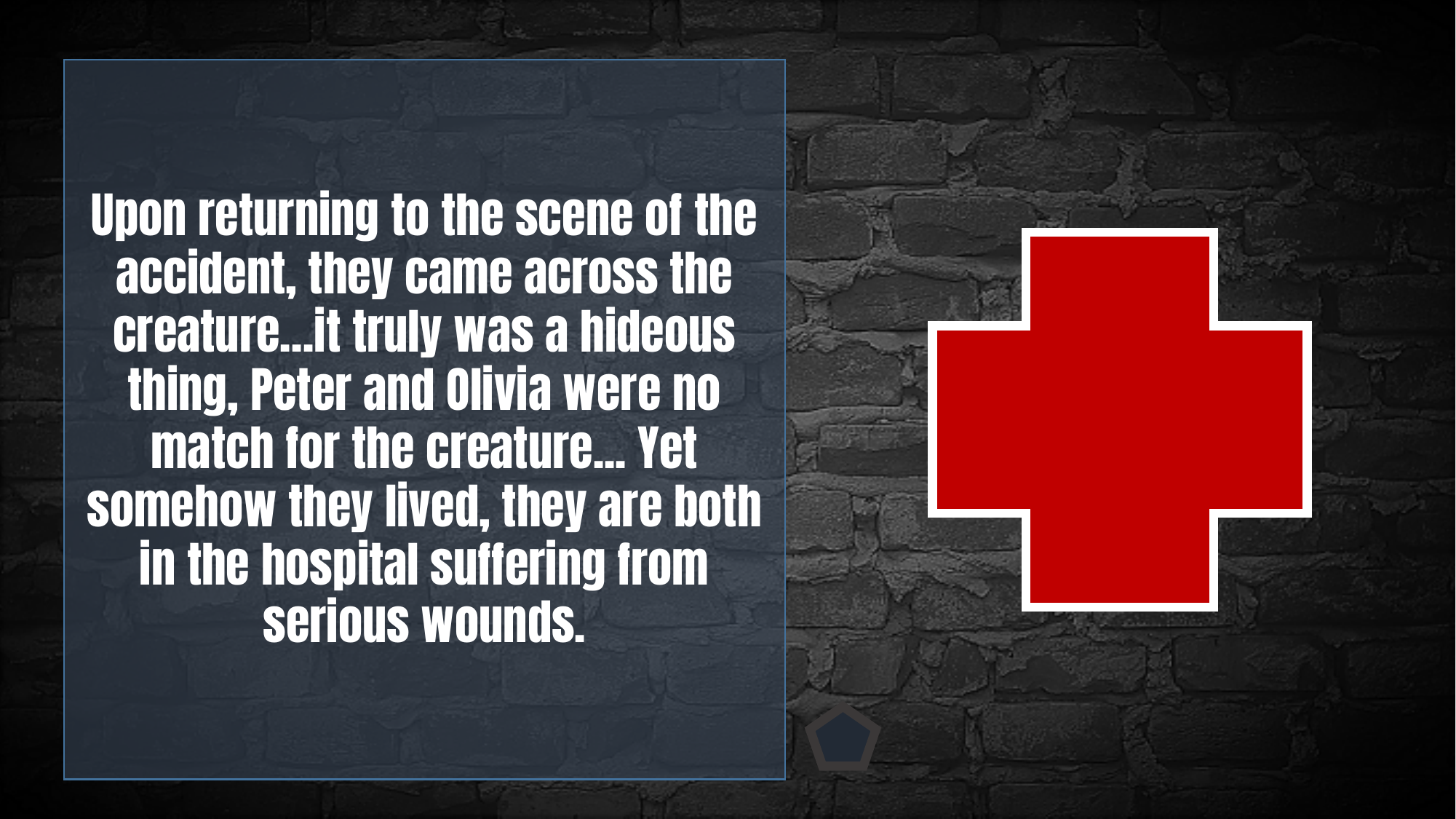

Upon returning to the scene of the accident, they came across the creature…it truly was a hideous thing, Peter and Olivia were no match for the creature... Yet somehow they lived, they are both in the hospital suffering from serious wounds.